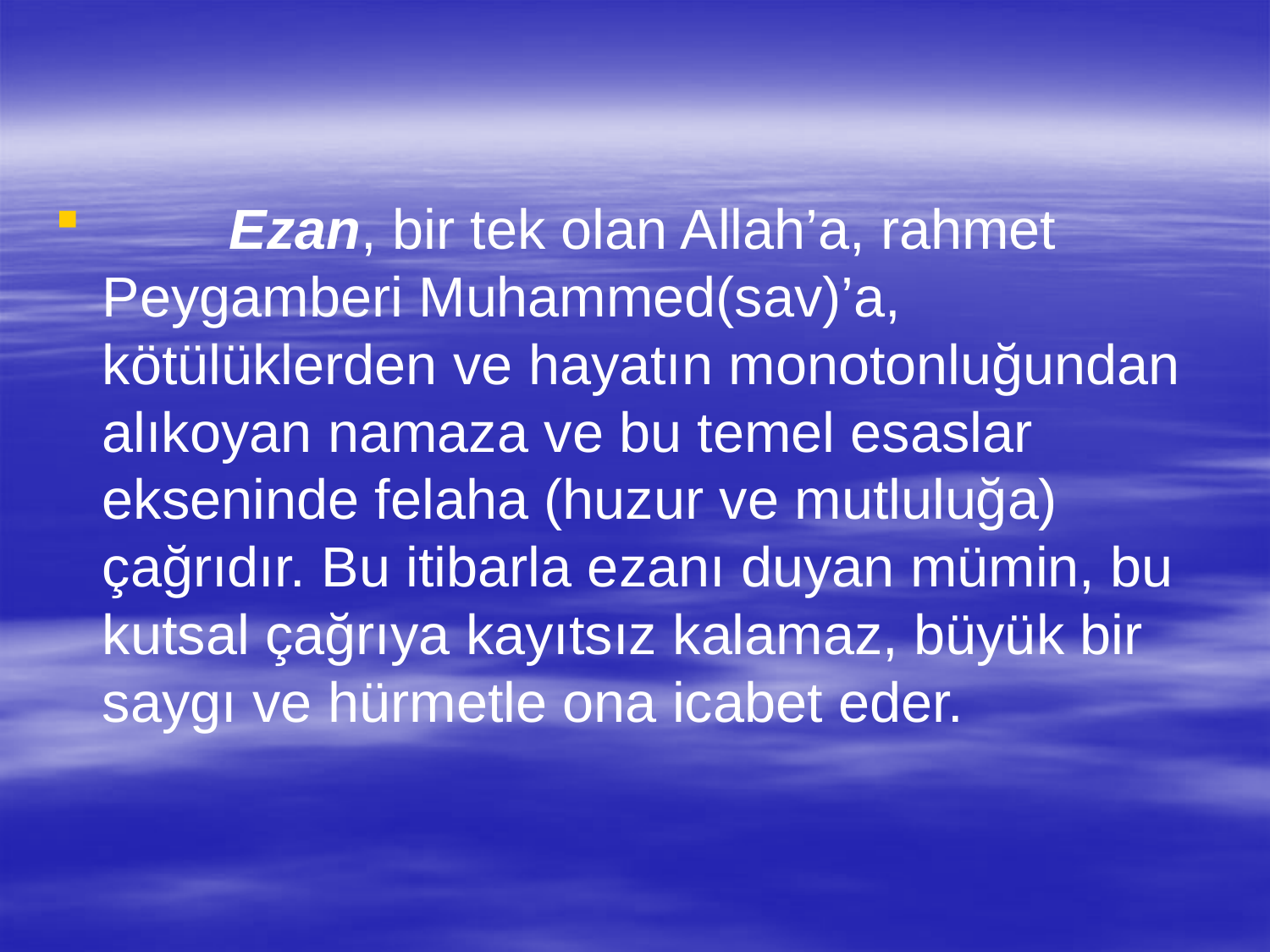

Ezan, bir tek olan Allah’a, rahmet Peygamberi Muhammed(sav)’a, kötülüklerden ve hayatın monotonluğundan alıkoyan namaza ve bu temel esaslar ekseninde felaha (huzur ve mutluluğa) çağrıdır. Bu itibarla ezanı duyan mümin, bu kutsal çağrıya kayıtsız kalamaz, büyük bir saygı ve hürmetle ona icabet eder.